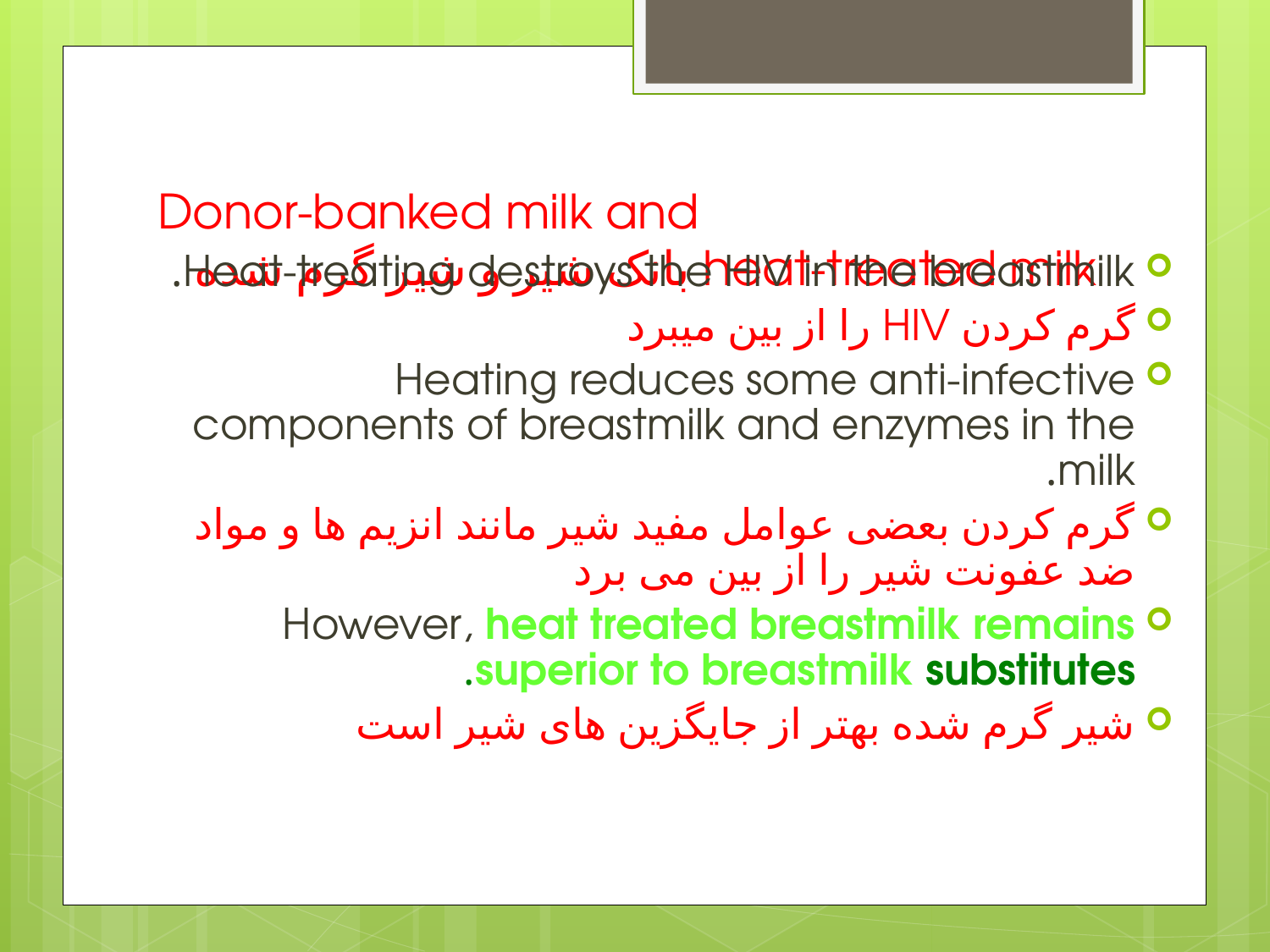

# Donor-banked milk and heat-treated milk بانک شیر و شیر گرم شده
Heat-treating destroys the HIV in the breastmilk.
گرم کردن HIV را از بین میبرد
Heating reduces some anti-infective components of breastmilk and enzymes in the milk.
گرم کردن بعضی عوامل مفید شیر مانند انزیم ها و مواد  ضد عفونت شیر را از بین می برد
However, heat treated breastmilk remains superior to breastmilk substitutes.
شیر گرم شده بهتر از جایگزین های شیر است